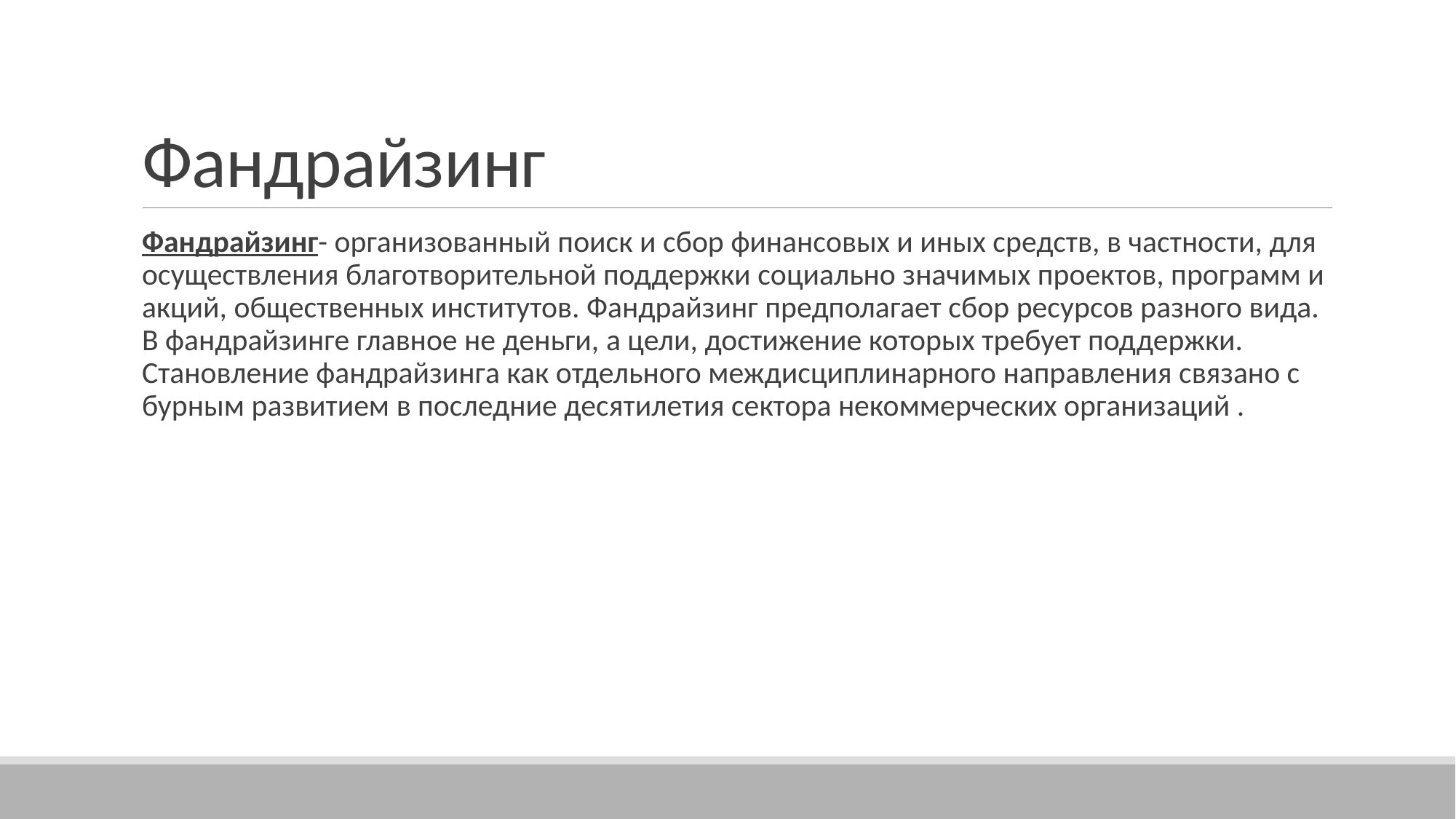

# Фандрайзинг
Фандрайзинг- организованный поиск и сбор финансовых и иных средств, в частности, для осуществления благотворительной поддержки социально значимых проектов, программ и акций, общественных институтов. Фандрайзинг предполагает сбор ресурсов разного вида. В фандрайзинге главное не деньги, а цели, достижение которых требует поддержки. Становление фандрайзинга как отдельного междисциплинарного направления связано с бурным развитием в последние десятилетия сектора некоммерческих организаций .